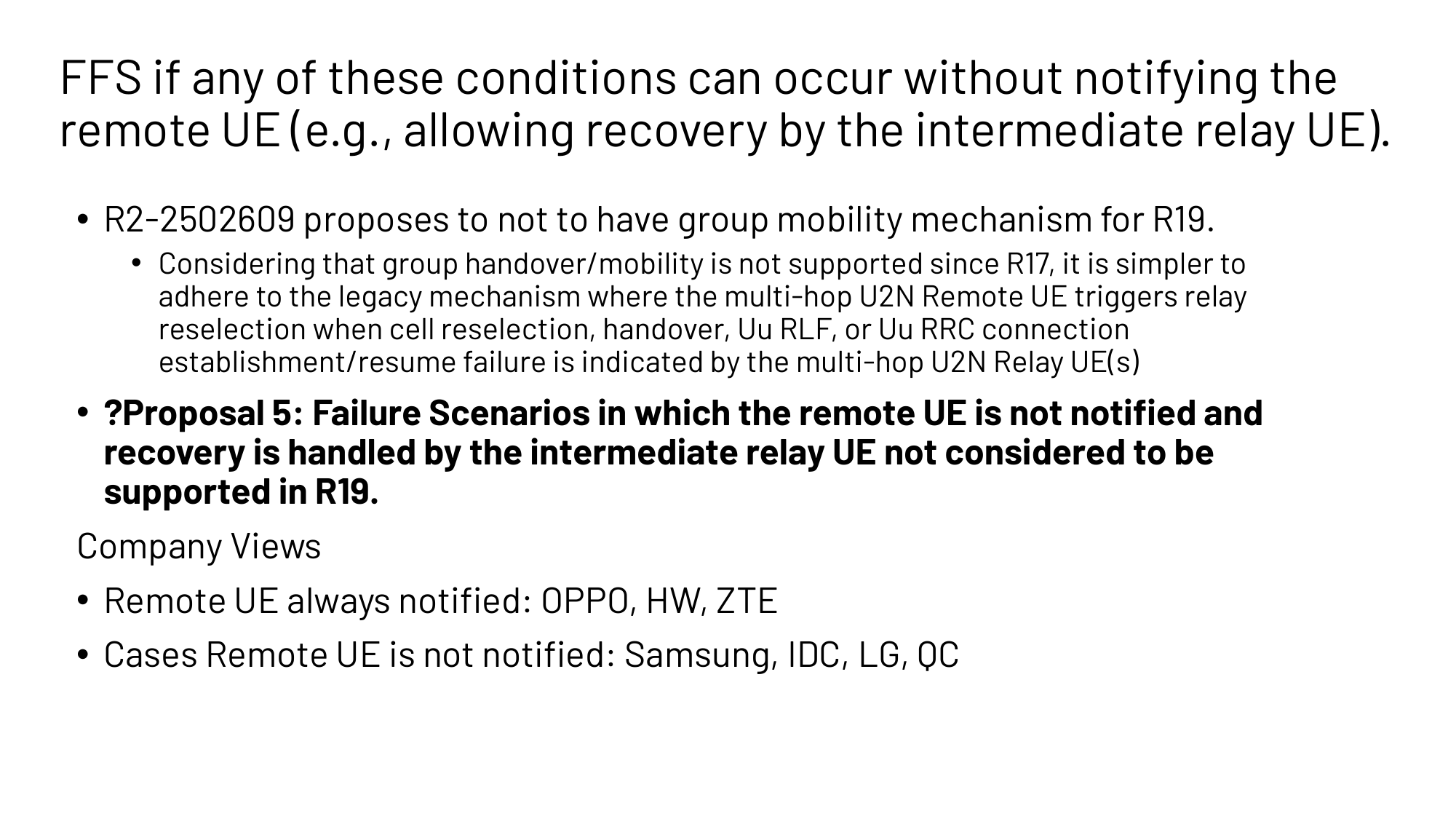

# FFS if any of these conditions can occur without notifying the remote UE (e.g., allowing recovery by the intermediate relay UE).
R2-2502609 proposes to not to have group mobility mechanism for R19.
Considering that group handover/mobility is not supported since R17, it is simpler to adhere to the legacy mechanism where the multi-hop U2N Remote UE triggers relay reselection when cell reselection, handover, Uu RLF, or Uu RRC connection establishment/resume failure is indicated by the multi-hop U2N Relay UE(s)
?Proposal 5: Failure Scenarios in which the remote UE is not notified and recovery is handled by the intermediate relay UE not considered to be supported in R19.
Company Views
Remote UE always notified: OPPO, HW, ZTE
Cases Remote UE is not notified: Samsung, IDC, LG, QC